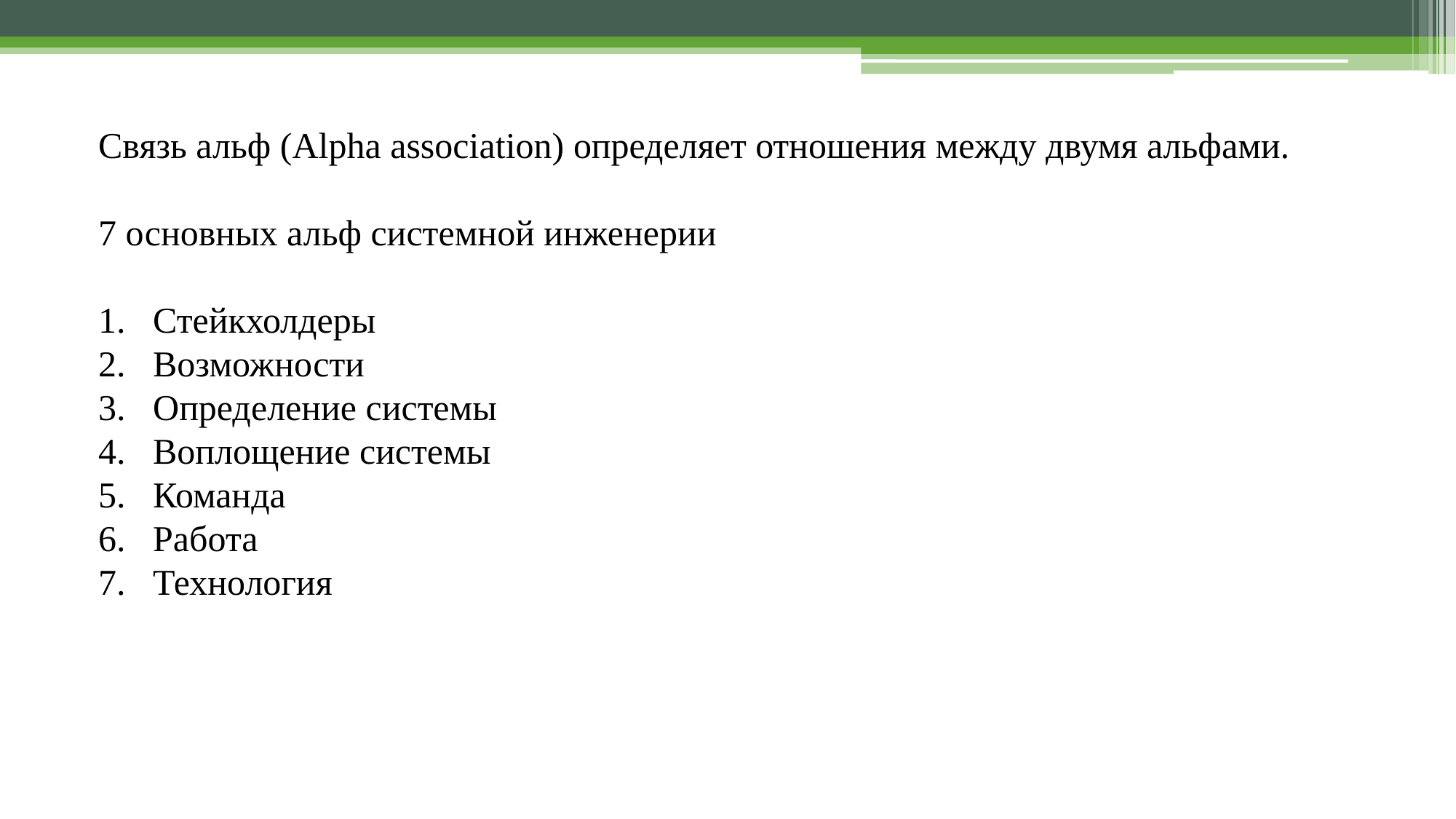

Связь альф (Alpha association) определяет отношения между двумя альфами.

7 основных альф системной инженерии

Стейкхолдеры
Возможности
Определение системы
Воплощение системы
Команда
Работа
Технология